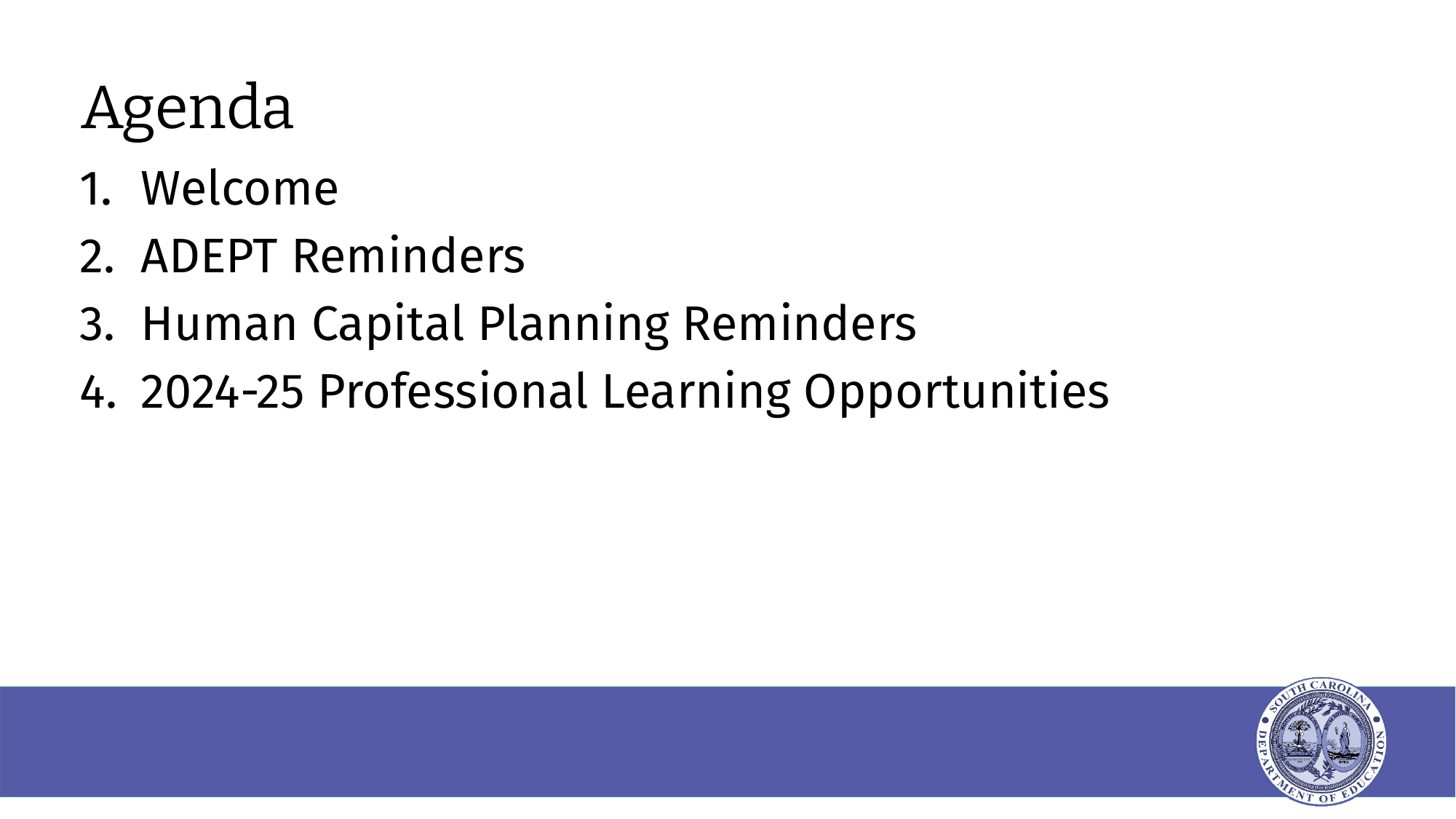

# Agenda
Welcome
ADEPT Reminders
Human Capital Planning Reminders
2024-25 Professional Learning Opportunities